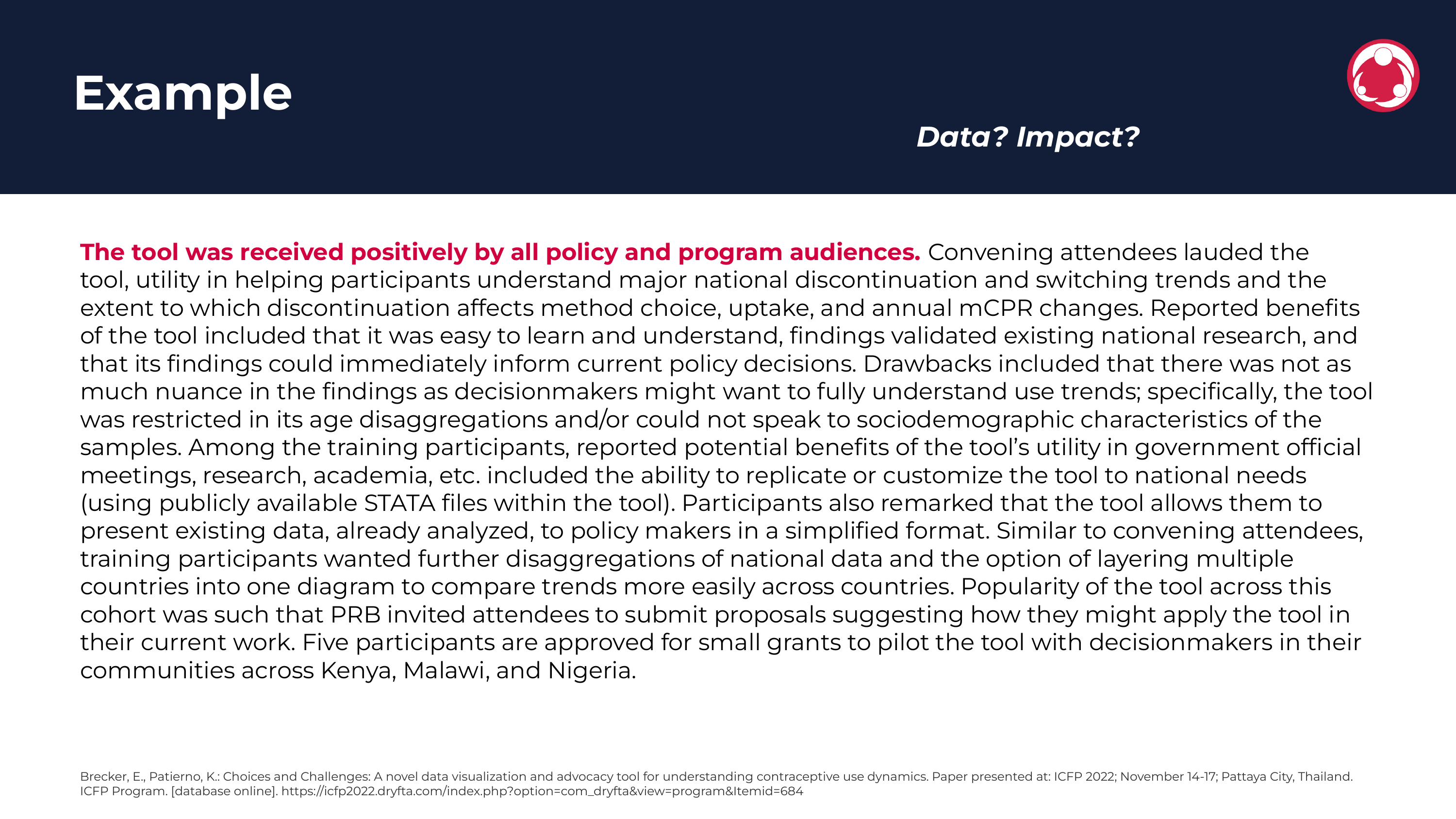

Example
Data? Impact?
The tool was received positively by all policy and program audiences. Convening attendees lauded the tool‚ utility in helping participants understand major national discontinuation and switching trends and the extent to which discontinuation affects method choice, uptake, and annual mCPR changes. Reported benefits of the tool included that it was easy to learn and understand, findings validated existing national research, and that its findings could immediately inform current policy decisions. Drawbacks included that there was not as much nuance in the findings as decisionmakers might want to fully understand use trends; specifically, the tool was restricted in its age disaggregations and/or could not speak to sociodemographic characteristics of the samples. Among the training participants, reported potential benefits of the tool’s utility in government official meetings, research, academia, etc. included the ability to replicate or customize the tool to national needs (using publicly available STATA files within the tool). Participants also remarked that the tool allows them to present existing data, already analyzed, to policy makers in a simplified format. Similar to convening attendees, training participants wanted further disaggregations of national data and the option of layering multiple countries into one diagram to compare trends more easily across countries. Popularity of the tool across this cohort was such that PRB invited attendees to submit proposals suggesting how they might apply the tool in their current work. Five participants are approved for small grants to pilot the tool with decisionmakers in their communities across Kenya, Malawi, and Nigeria.

Brecker, E., Patierno, K.: Choices and Challenges: A novel data visualization and advocacy tool for understanding contraceptive use dynamics. Paper presented at: ICFP 2022; November 14-17; Pattaya City, Thailand. ICFP Program. [database online]. https://icfp2022.dryfta.com/index.php?option=com_dryfta&view=program&Itemid=684